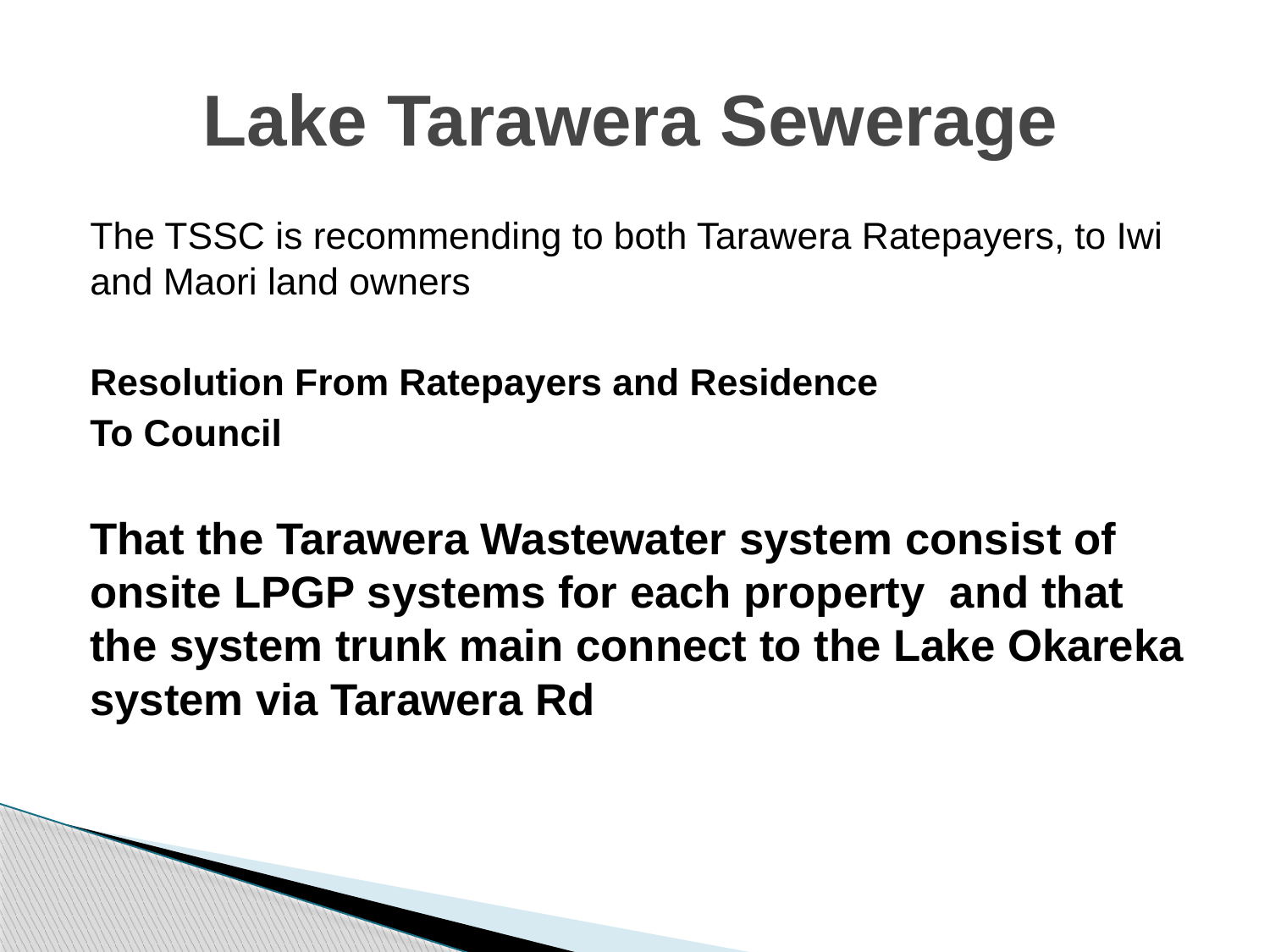

# Lake Tarawera Sewerage
The TSSC is recommending to both Tarawera Ratepayers, to Iwi and Maori land owners

Resolution From Ratepayers and Residence
To Council

That the Tarawera Wastewater system consist of onsite LPGP systems for each property  and that the system trunk main connect to the Lake Okareka system via Tarawera Rd